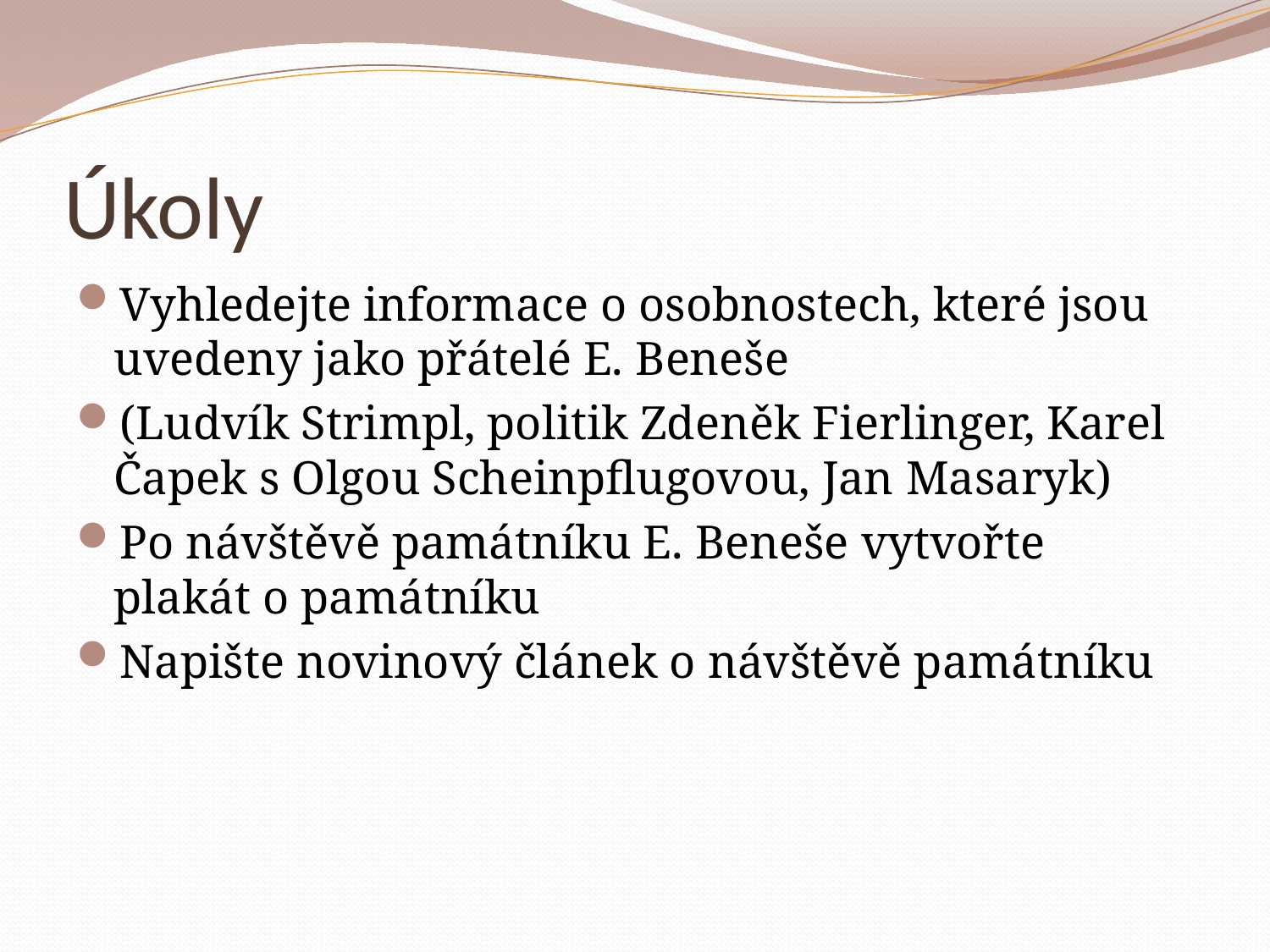

# Úkoly
Vyhledejte informace o osobnostech, které jsou uvedeny jako přátelé E. Beneše
(Ludvík Strimpl, politik Zdeněk Fierlinger, Karel Čapek s Olgou Scheinpflugovou, Jan Masaryk)
Po návštěvě památníku E. Beneše vytvořte plakát o památníku
Napište novinový článek o návštěvě památníku